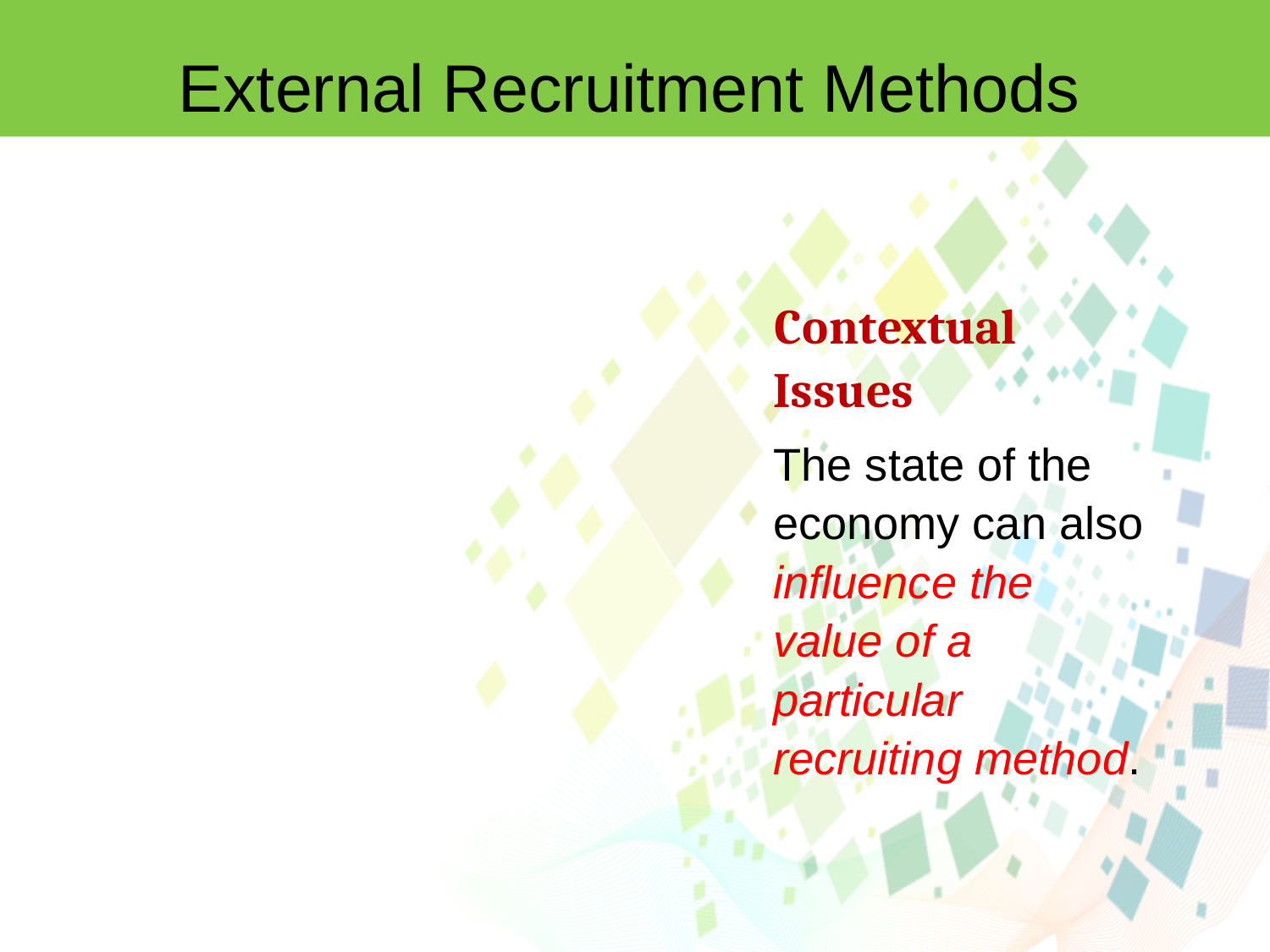

External Recruitment Methods
Contextual Issues
The state of the economy can also influence the value of a particular recruiting method.